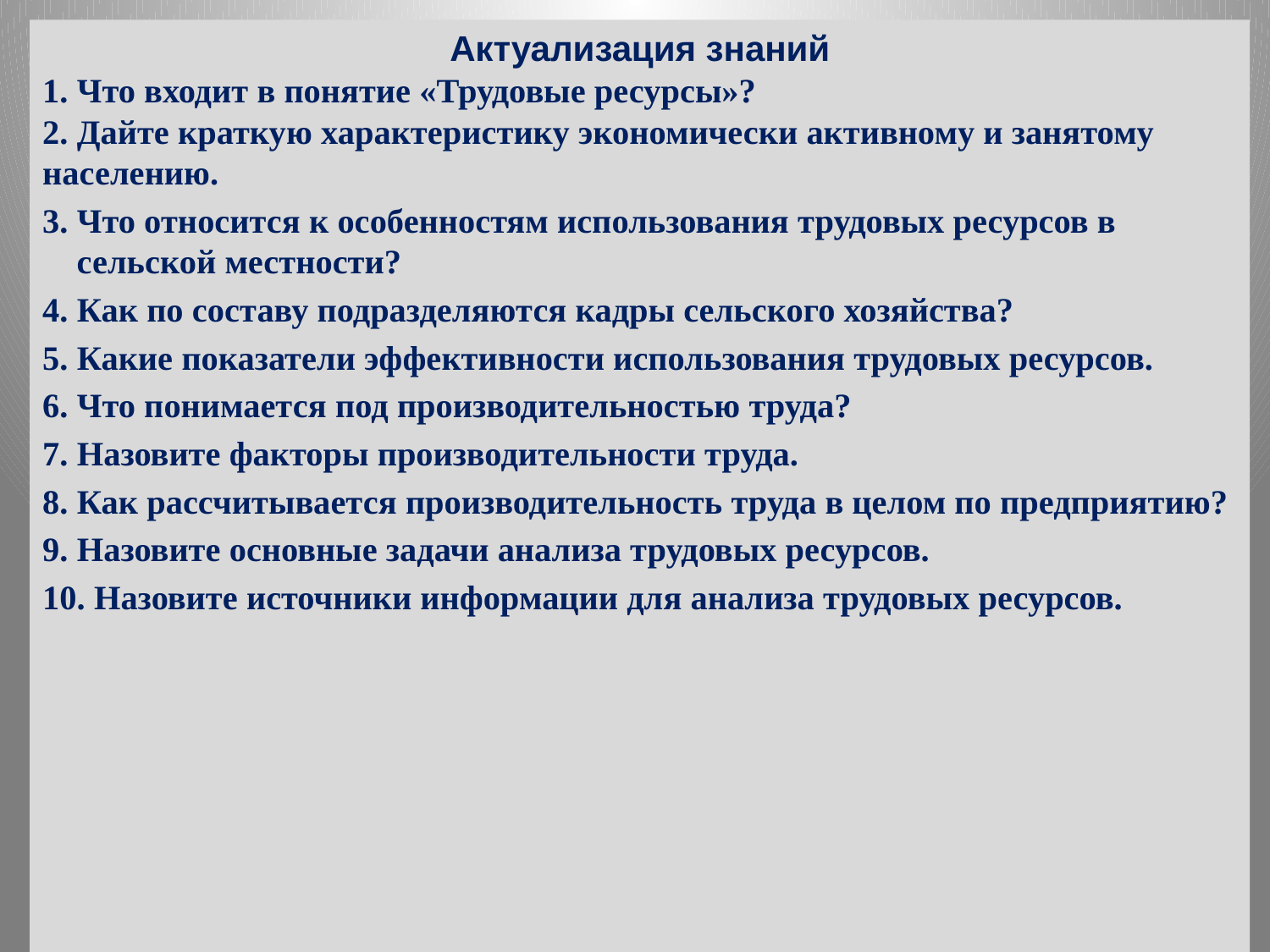

Актуализация знаний
1. Что входит в понятие «Трудовые ресурсы»?
2. Дайте краткую характеристику экономически активному и занятому населению.
3. Что относится к особенностям использования трудовых ресурсов в сельской местности?
4. Как по составу подразделяются кадры сельского хозяйства?
5. Какие показатели эффективности использования трудовых ресурсов.
6. Что понимается под производительностью труда?
7. Назовите факторы производительности труда.
8. Как рассчитывается производительность труда в целом по предприятию?
9. Назовите основные задачи анализа трудовых ресурсов.
10. Назовите источники информации для анализа трудовых ресурсов.